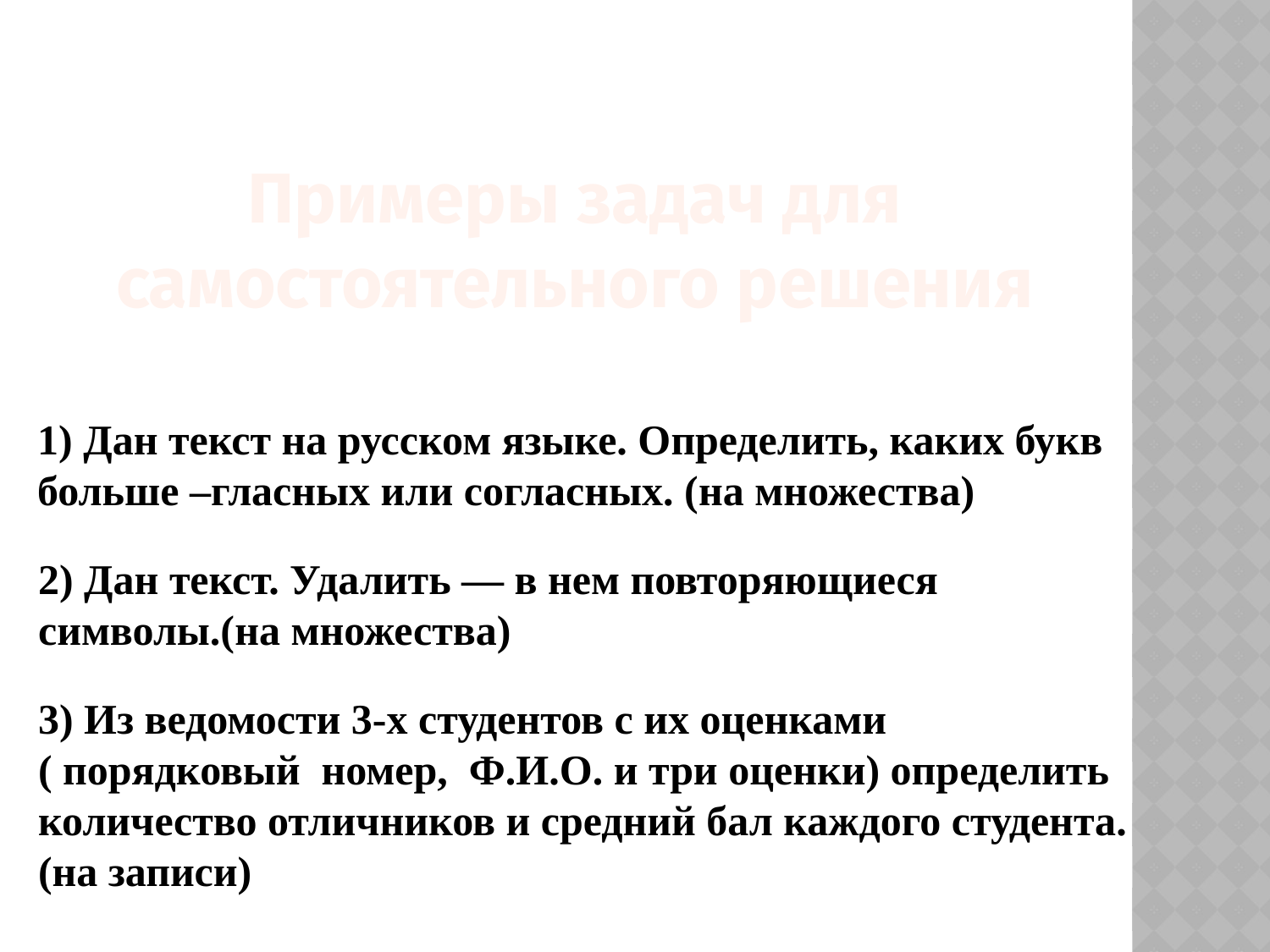

Примеры задач для самостоятельного решения
1) Дан текст на русском языке. Определить, каких букв больше –гласных или согласных. (на множества)
2) Дан текст. Удалить — в нем повторяющиеся символы.(на множества)
3) Из ведомости 3-х студентов с их оценками
( порядковый  номер,  Ф.И.О. и три оценки) определить количество отличников и средний бал каждого студента.
(на записи)